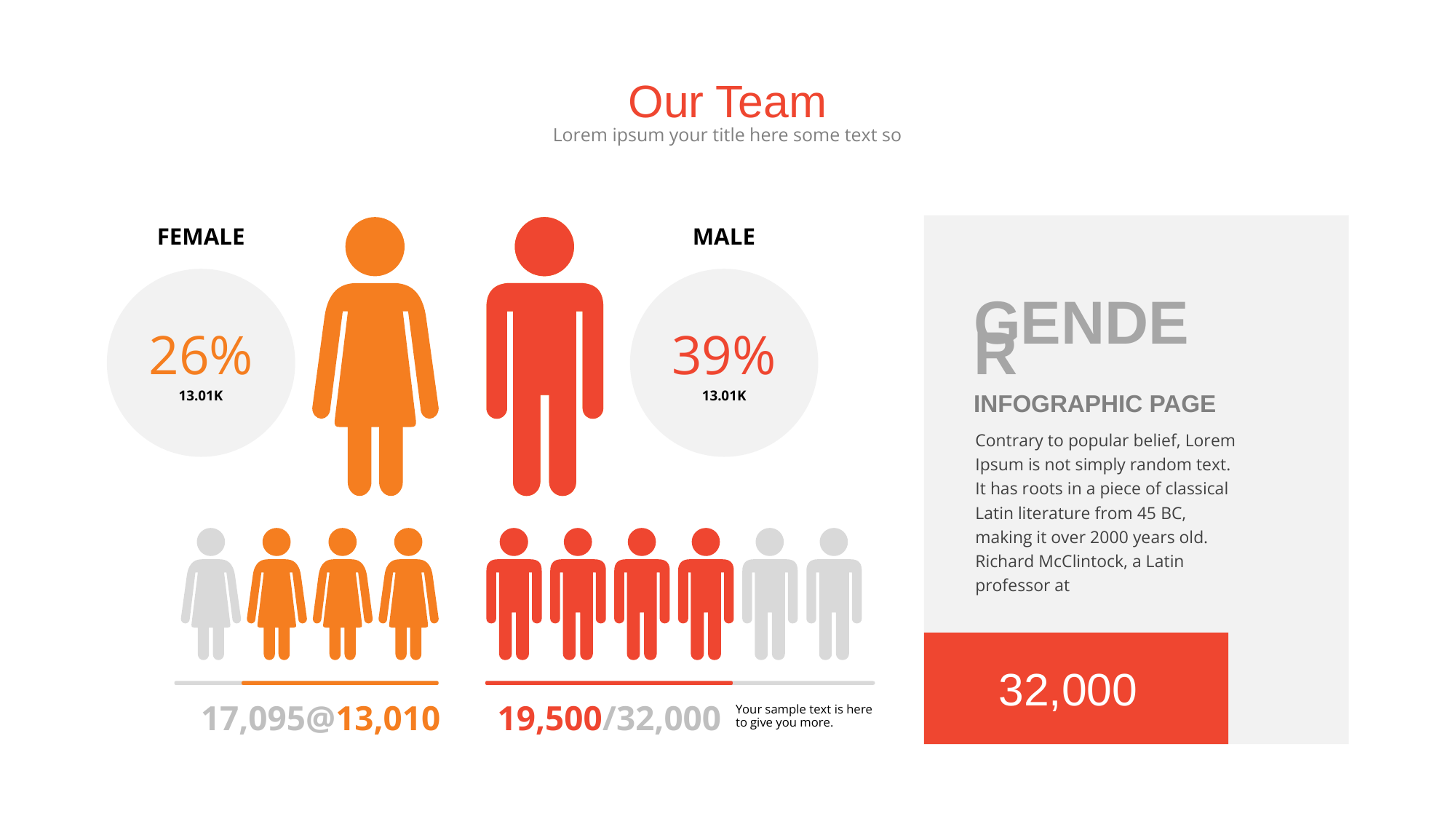

# Our Team
Lorem ipsum your title here some text so

FEMALE

MALE

26%
13.01K
39%
13.01K
GENDER
INFOGRAPHIC PAGE
Contrary to popular belief, Lorem Ipsum is not simply random text. It has roots in a piece of classical Latin literature from 45 BC, making it over 2000 years old. Richard McClintock, a Latin professor at

32,000

17,095@13,010
19,500/32,000
Your sample text is here
to give you more.
5